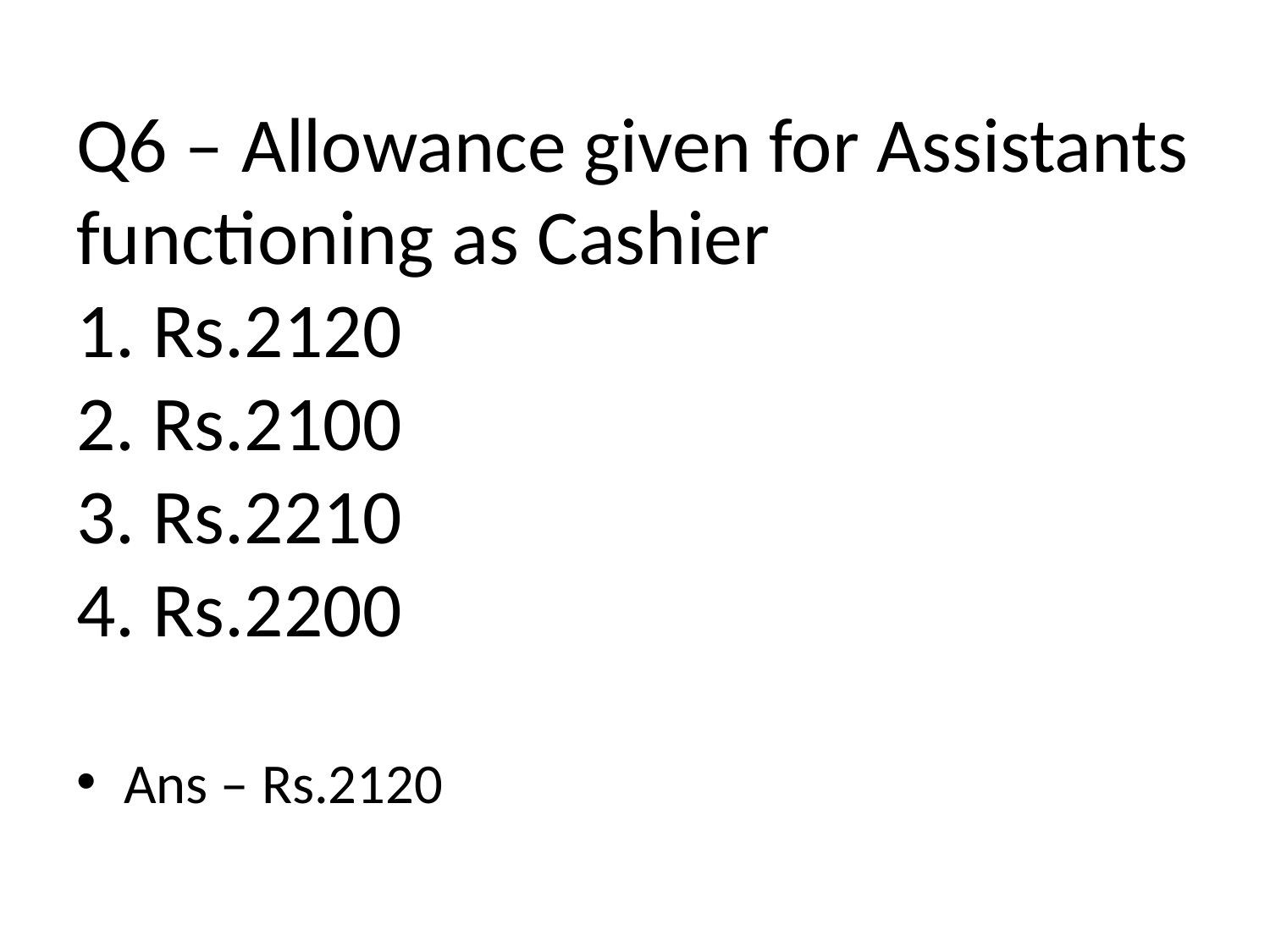

# Q6 – Allowance given for Assistants functioning as Cashier 1. Rs.2120 2. Rs.2100 3. Rs.2210 4. Rs.2200
Ans – Rs.2120